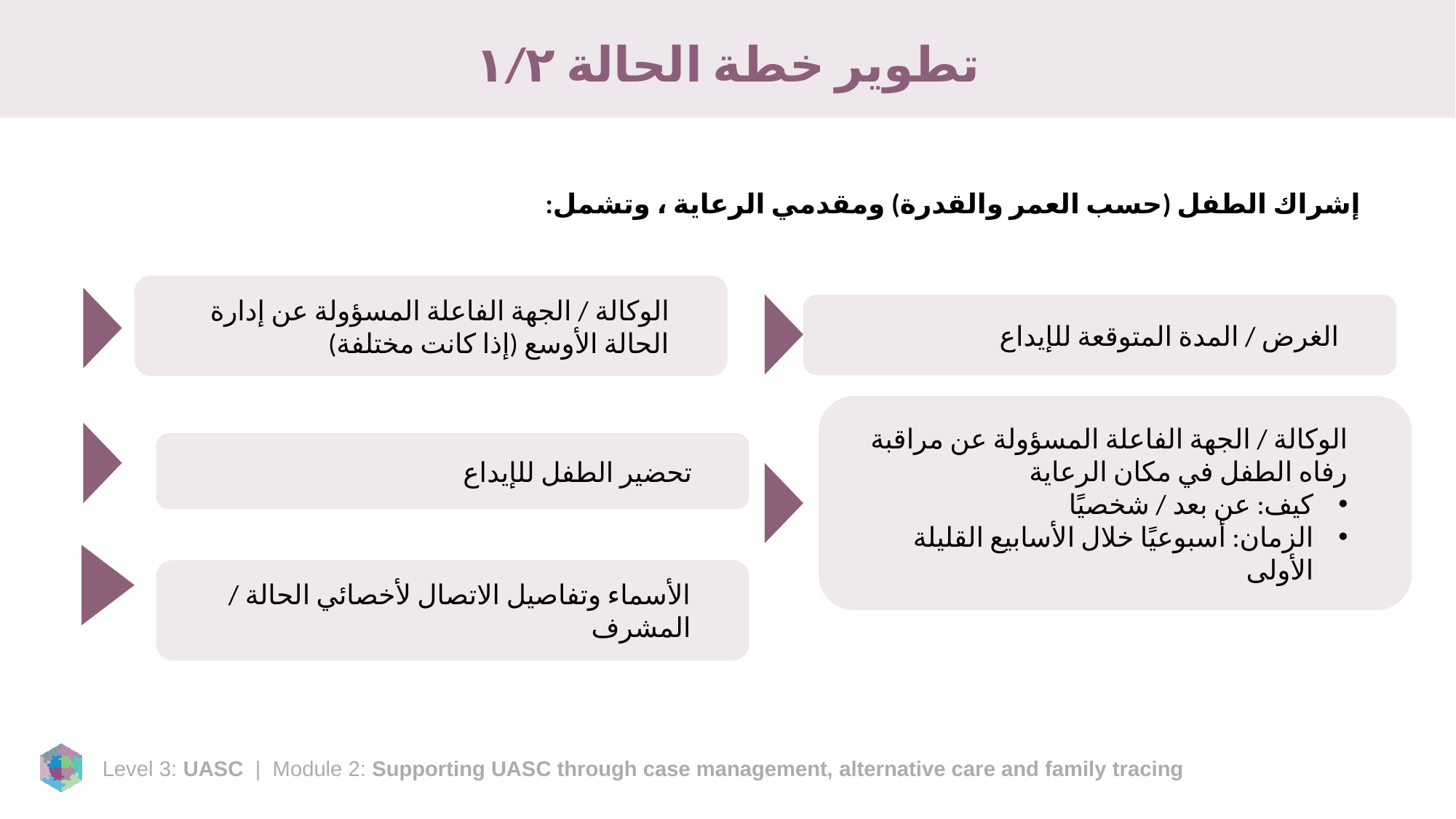

# تطوير خطة الحالة ١/٢
إشراك الطفل (حسب العمر والقدرة) ومقدمي الرعاية ، وتشمل:
الوكالة / الجهة الفاعلة المسؤولة عن إدارة الحالة الأوسع (إذا كانت مختلفة)
الغرض / المدة المتوقعة للإيداع

الوكالة / الجهة الفاعلة المسؤولة عن مراقبة رفاه الطفل في مكان الرعاية
كيف: عن بعد / شخصيًا
الزمان: أسبوعيًا خلال الأسابيع القليلة الأولى
تحضير الطفل للإيداع

الأسماء وتفاصيل الاتصال لأخصائي الحالة / المشرف